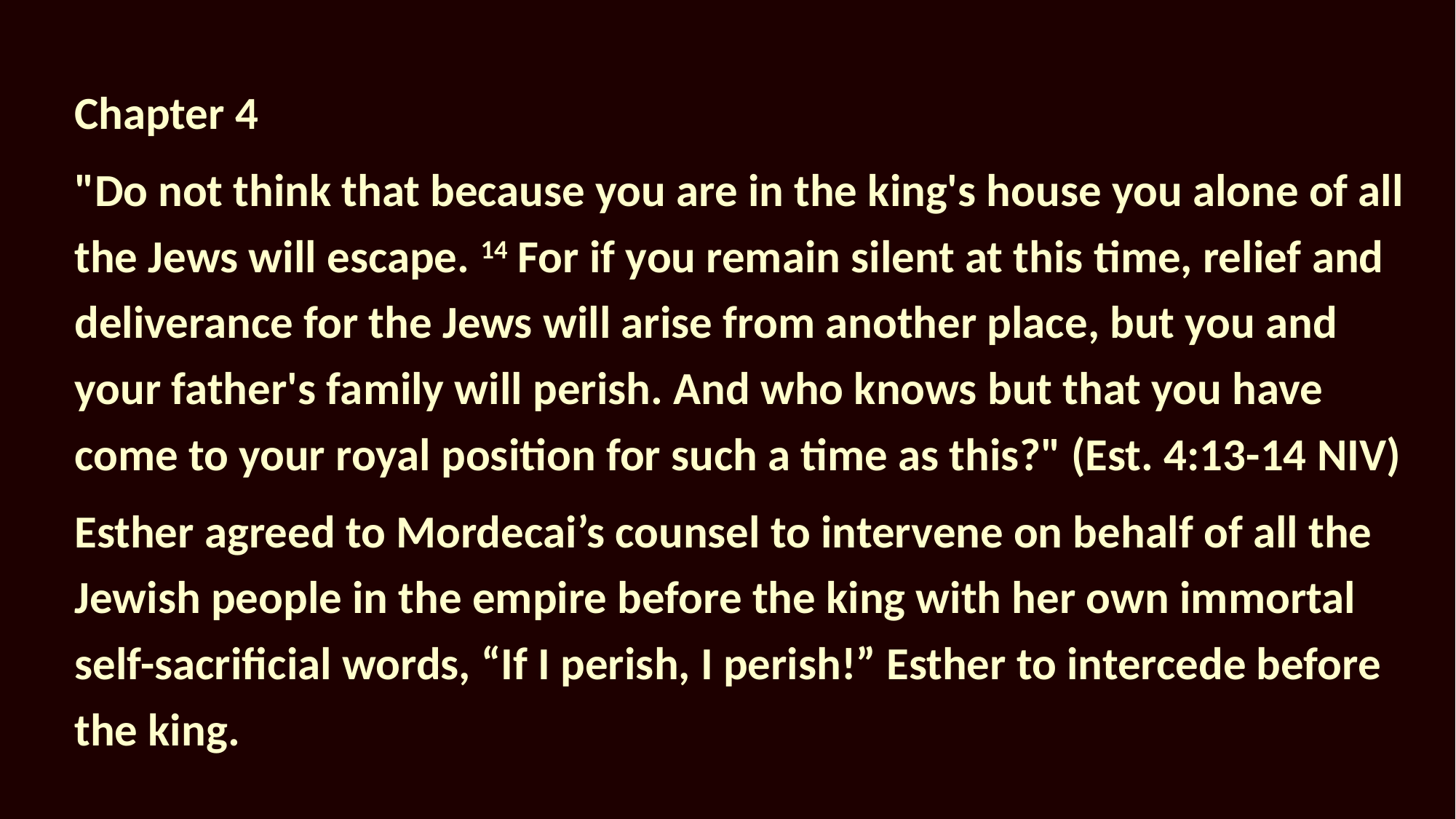

Chapter 4
"Do not think that because you are in the king's house you alone of all the Jews will escape. 14 For if you remain silent at this time, relief and deliverance for the Jews will arise from another place, but you and your father's family will perish. And who knows but that you have come to your royal position for such a time as this?" (Est. 4:13-14 NIV)
Esther agreed to Mordecai’s counsel to intervene on behalf of all the Jewish people in the empire before the king with her own immortal self-sacrificial words, “If I perish, I perish!” Esther to intercede before the king.